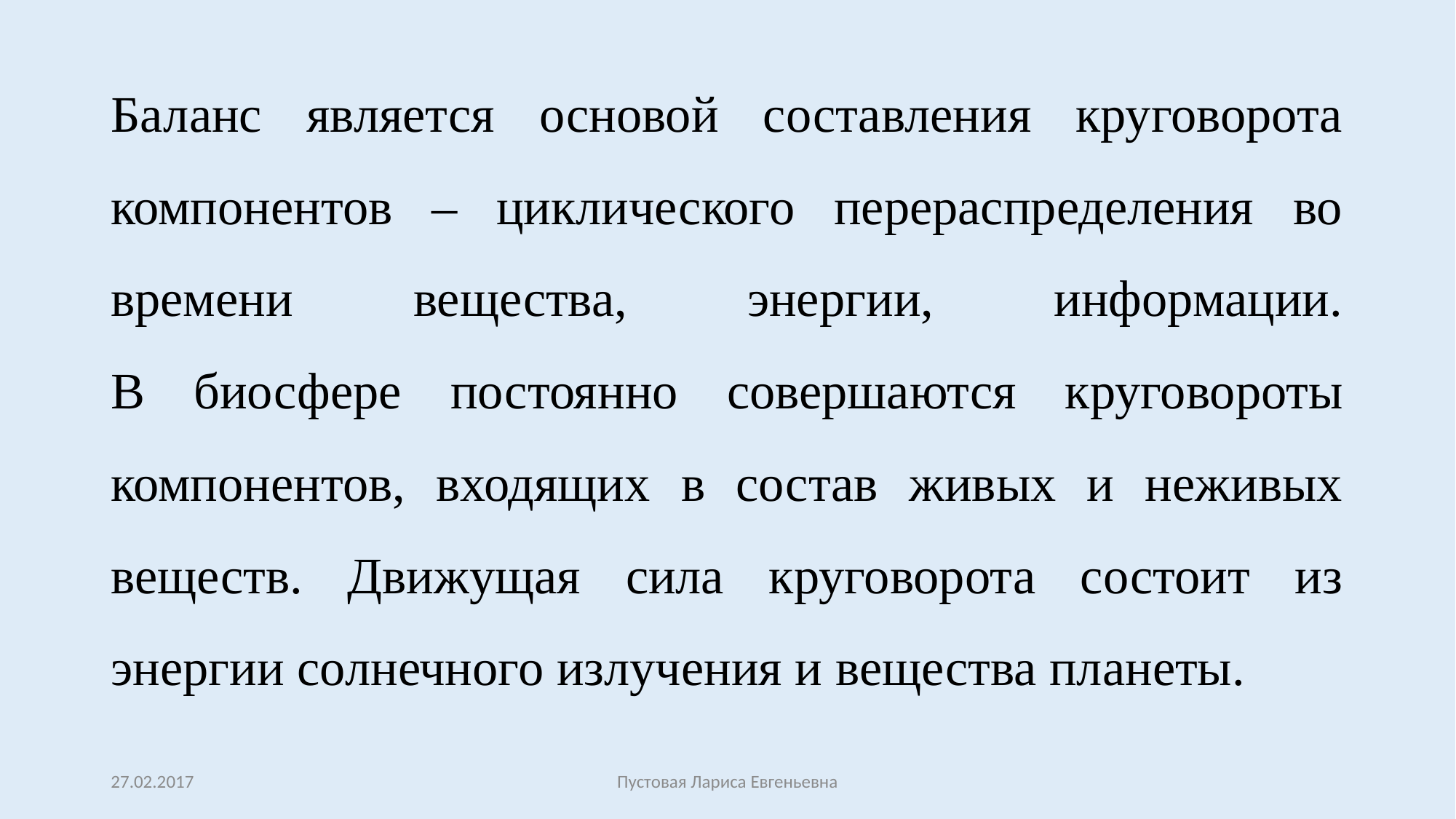

# Баланс является основой составления круговорота компонентов – циклического перераспределения во времени вещества, энергии, информации. В биосфере постоянно совершаются круговороты компонентов, входящих в состав живых и неживых веществ. Движущая сила круговорота состоит из энергии солнечного излучения и вещества планеты.
27.02.2017
Пустовая Лариса Евгеньевна